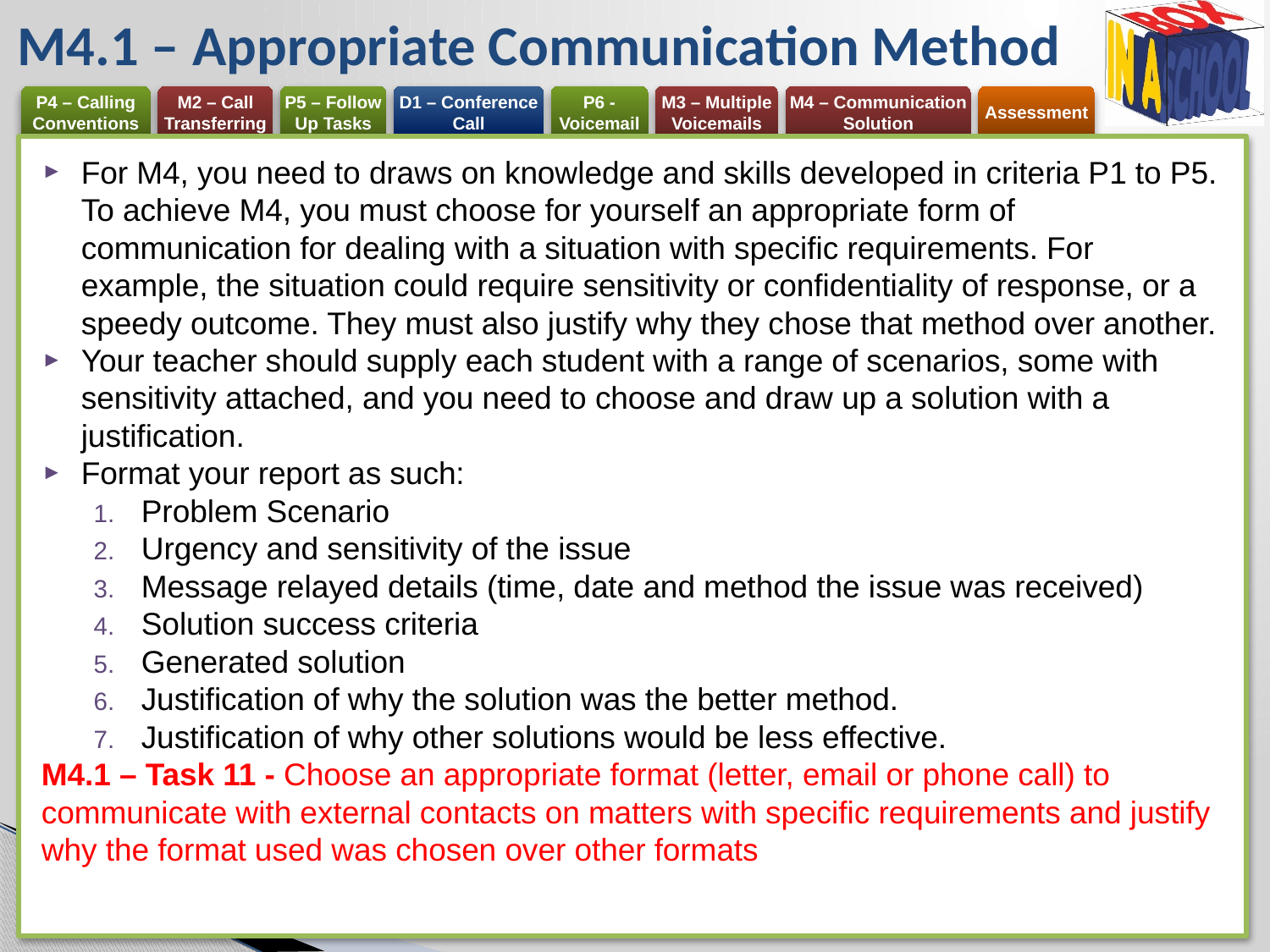

# M4.1 – Appropriate Communication Method
For M4, you need to draws on knowledge and skills developed in criteria P1 to P5. To achieve M4, you must choose for yourself an appropriate form of communication for dealing with a situation with specific requirements. For example, the situation could require sensitivity or confidentiality of response, or a speedy outcome. They must also justify why they chose that method over another.
Your teacher should supply each student with a range of scenarios, some with sensitivity attached, and you need to choose and draw up a solution with a justification.
Format your report as such:
Problem Scenario
Urgency and sensitivity of the issue
Message relayed details (time, date and method the issue was received)
Solution success criteria
Generated solution
Justification of why the solution was the better method.
Justification of why other solutions would be less effective.
M4.1 – Task 11 - Choose an appropriate format (letter, email or phone call) to communicate with external contacts on matters with specific requirements and justify why the format used was chosen over other formats